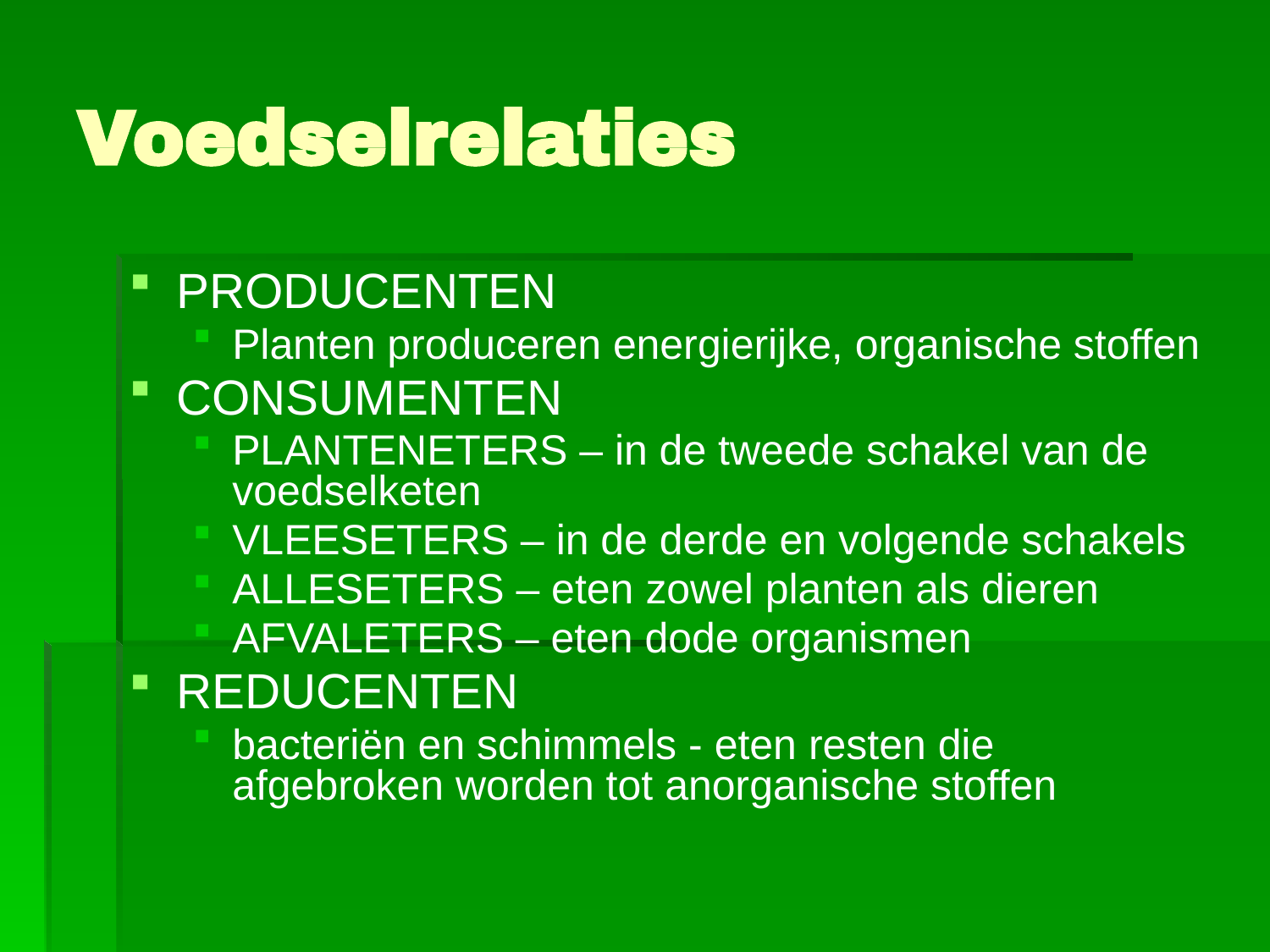

# Voedselrelaties
PRODUCENTEN
Planten produceren energierijke, organische stoffen
CONSUMENTEN
PLANTENETERS – in de tweede schakel van de voedselketen
VLEESETERS – in de derde en volgende schakels
ALLESETERS – eten zowel planten als dieren
AFVALETERS – eten dode organismen
REDUCENTEN
bacteriën en schimmels - eten resten die afgebroken worden tot anorganische stoffen